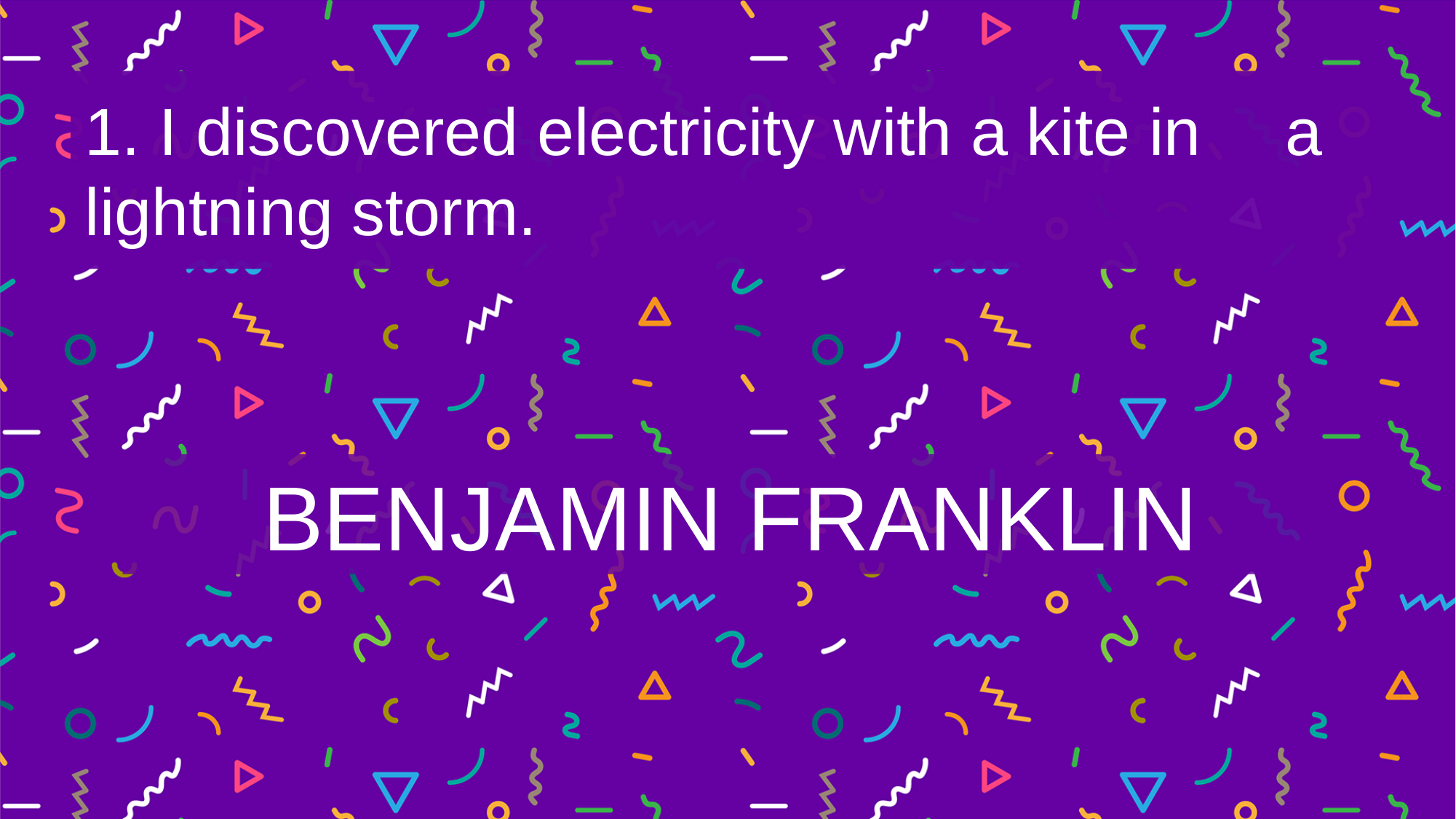

1. I discovered electricity with a kite in 	a lightning storm.
BENJAMIN FRANKLIN